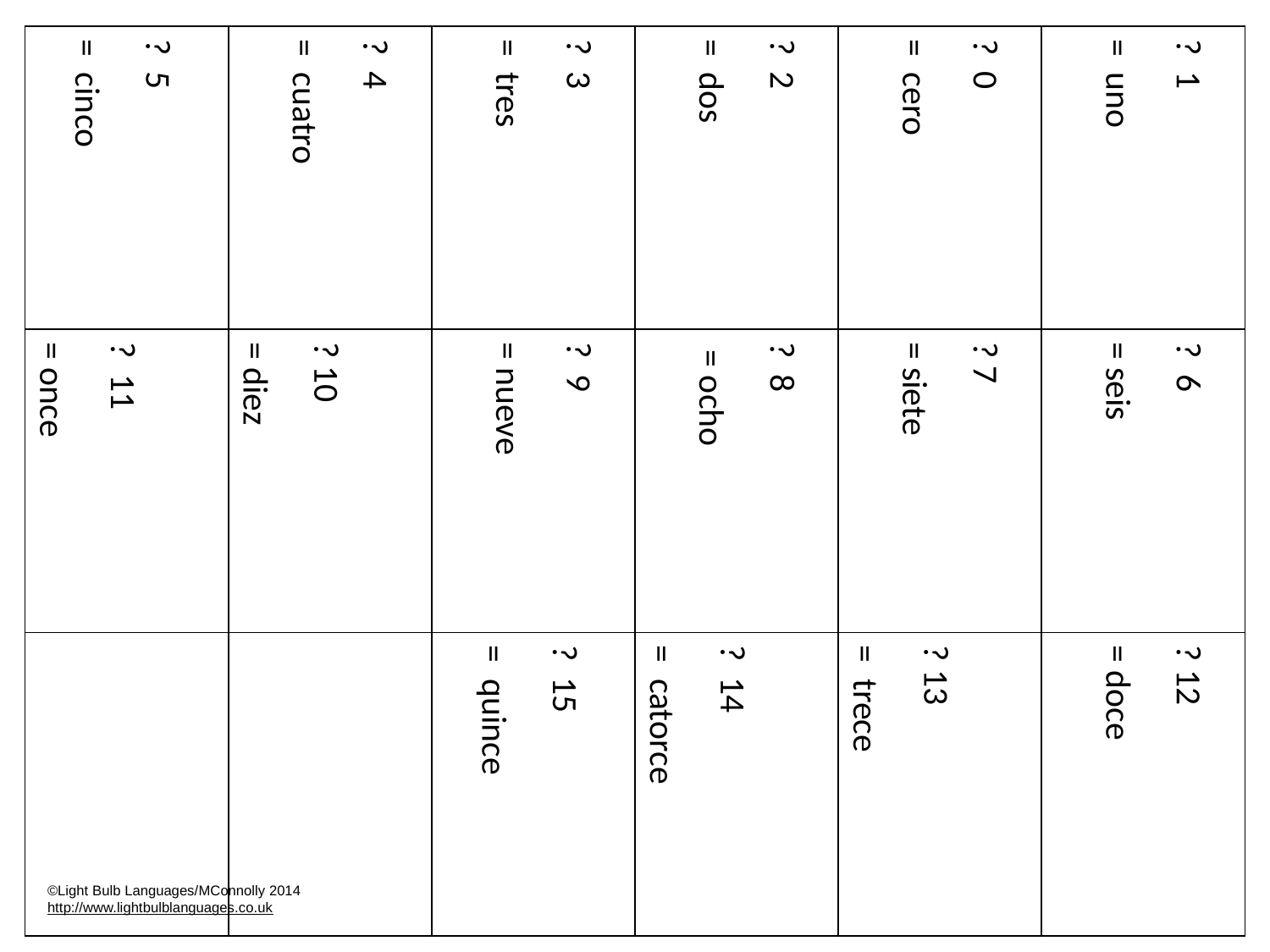

| ? 5 = cinco | ? 4 = cuatro | ? 3 = tres | ? 2 = dos | ? 0 = cero | ? 1 = uno |
| --- | --- | --- | --- | --- | --- |
| ? 11 = once | ? 10 = diez | ? 9 = nueve | ? 8 = ocho | ? 7 = siete | ? 6 = seis |
|  |  | ? 15 = quince | ? 14 = catorce | ? 13 = trece | ? 12 = doce |
©Light Bulb Languages/MConnolly 2014
http://www.lightbulblanguages.co.uk